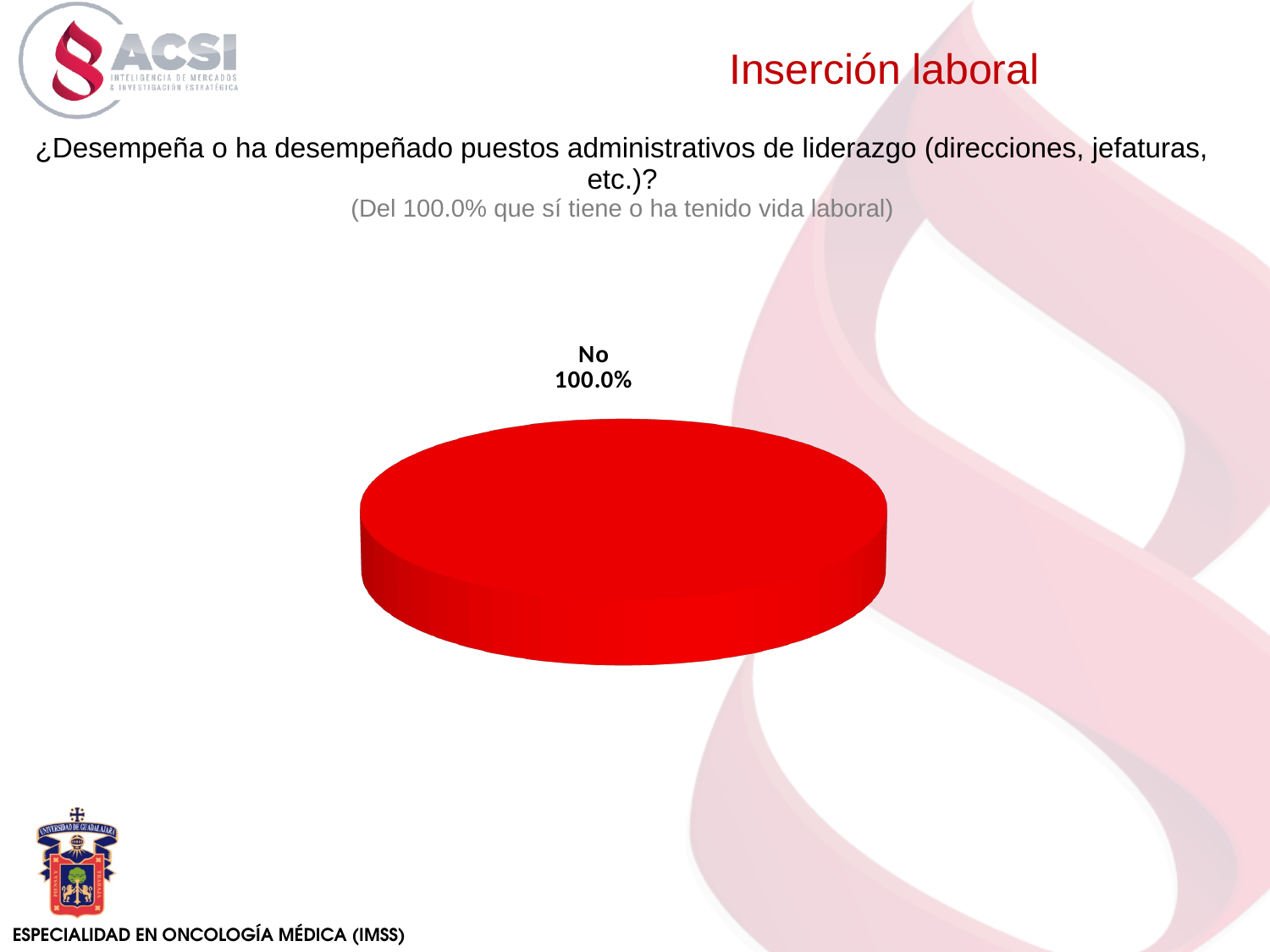

Inserción laboral
¿Desempeña o ha desempeñado puestos administrativos de liderazgo (direcciones, jefaturas, etc.)?
(Del 100.0% que sí tiene o ha tenido vida laboral)

[unsupported chart]